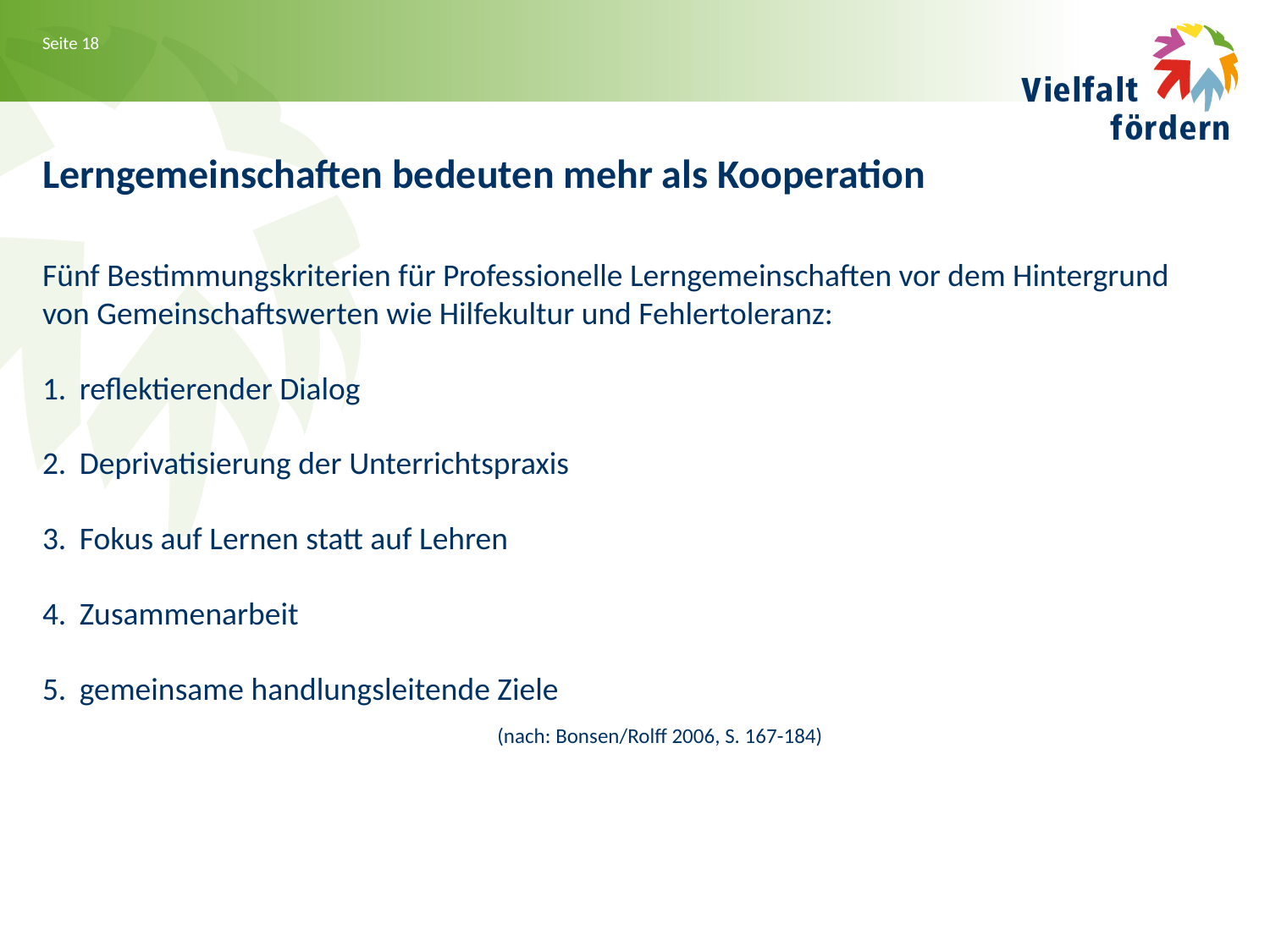

Lerngemeinschaften bedeuten mehr als Kooperation
Fünf Bestimmungskriterien für Professionelle Lerngemeinschaften vor dem Hintergrund von Gemeinschaftswerten wie Hilfekultur und Fehlertoleranz:
reflektierender Dialog
Deprivatisierung der Unterrichtspraxis
Fokus auf Lernen statt auf Lehren
Zusammenarbeit
gemeinsame handlungsleitende Ziele
(nach: Bonsen/Rolff 2006, S. 167-184)